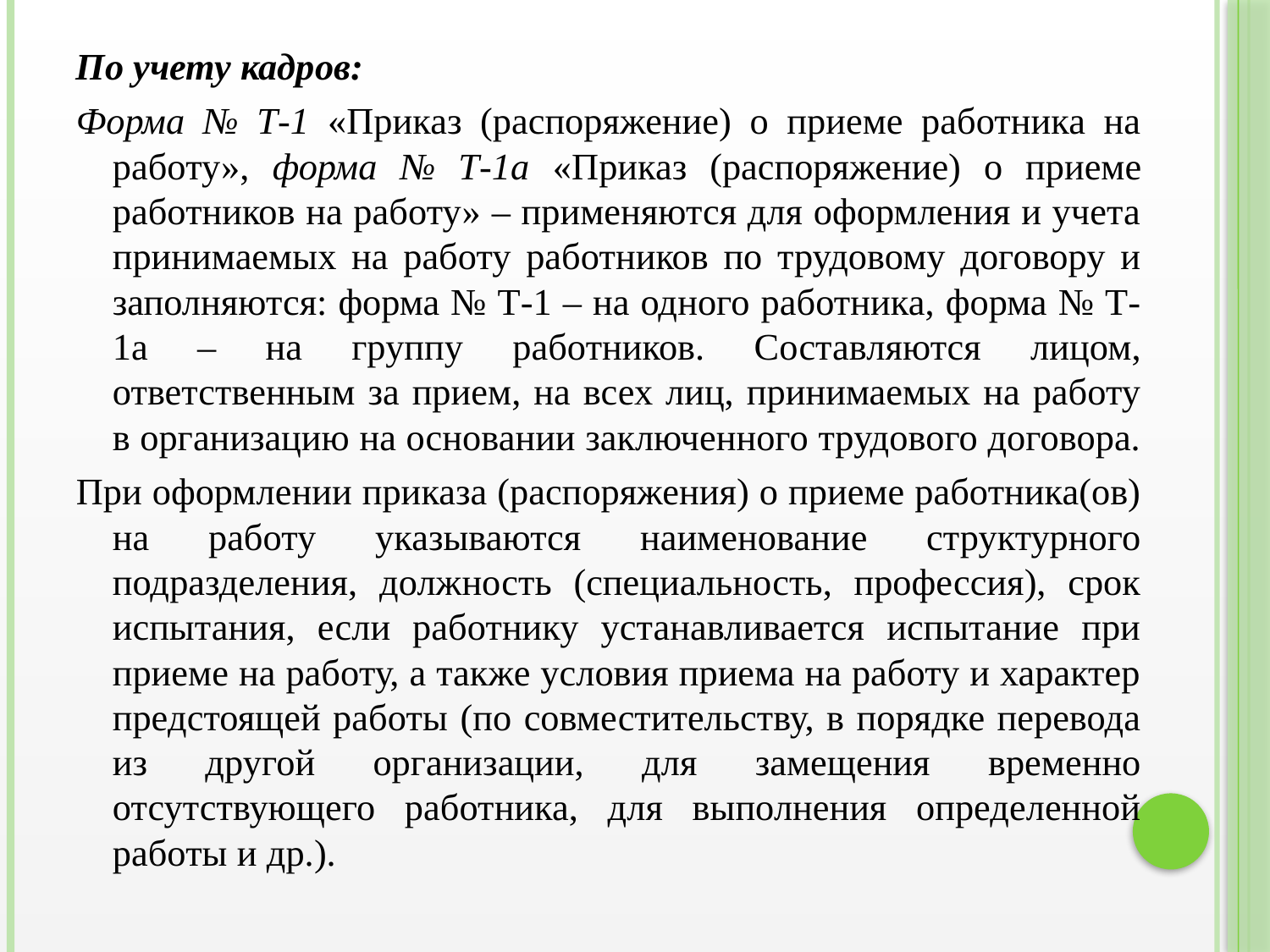

По учету кадров:
Форма № Т-1 «Приказ (распоряжение) о приеме работника на работу», форма № Т-1а «Приказ (распоряжение) о приеме работников на работу» – применяются для оформления и учета принимаемых на работу работников по трудовому договору и заполняются: форма № Т-1 – на одного работника, форма № Т-1а – на группу работников. Составляются лицом, ответственным за прием, на всех лиц, принимаемых на работу в организацию на основании заключенного трудового договора.
При оформлении приказа (распоряжения) о приеме работника(ов) на работу указываются наименование структурного подразделения, должность (специальность, профессия), срок испытания, если работнику устанавливается испытание при приеме на работу, а также условия приема на работу и характер предстоящей работы (по совместительству, в порядке перевода из другой организации, для замещения временно отсутствующего работника, для выполнения определенной работы и др.).